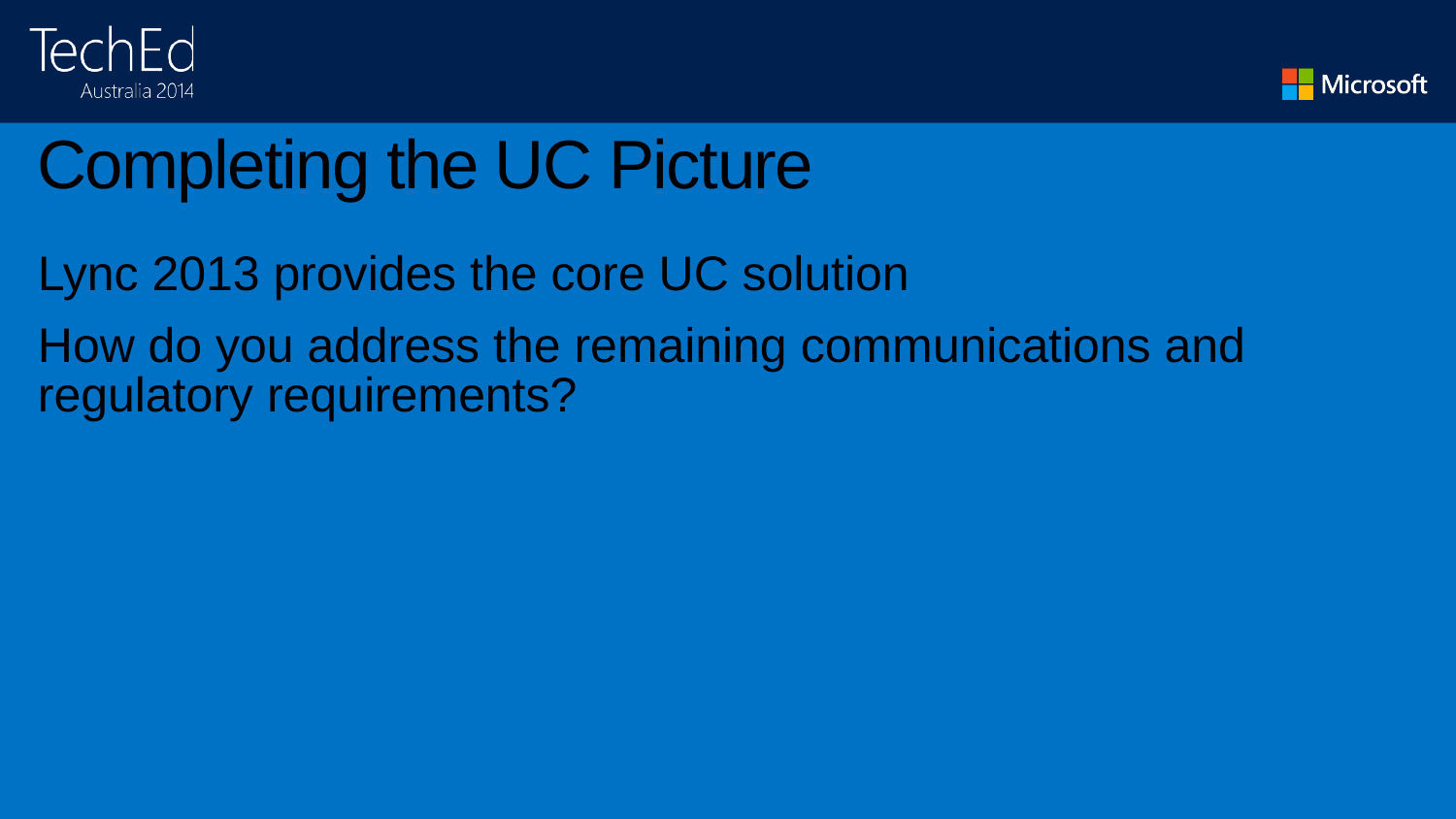

# Completing the UC Picture
Lync 2013 provides the core UC solution
How do you address the remaining communications and regulatory requirements?